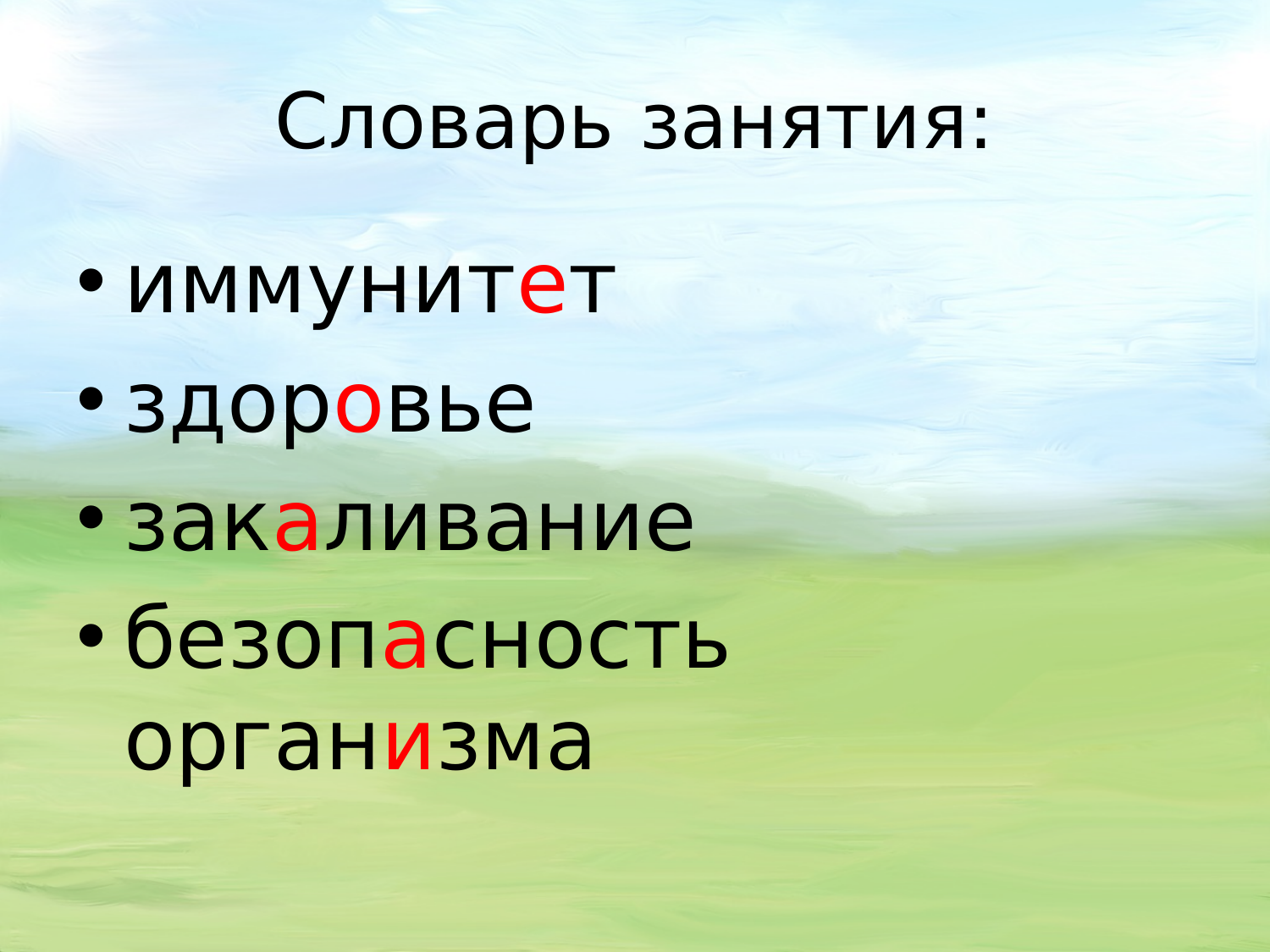

# Словарь занятия:
иммунитет
здоровье
закаливание
безопасность организма